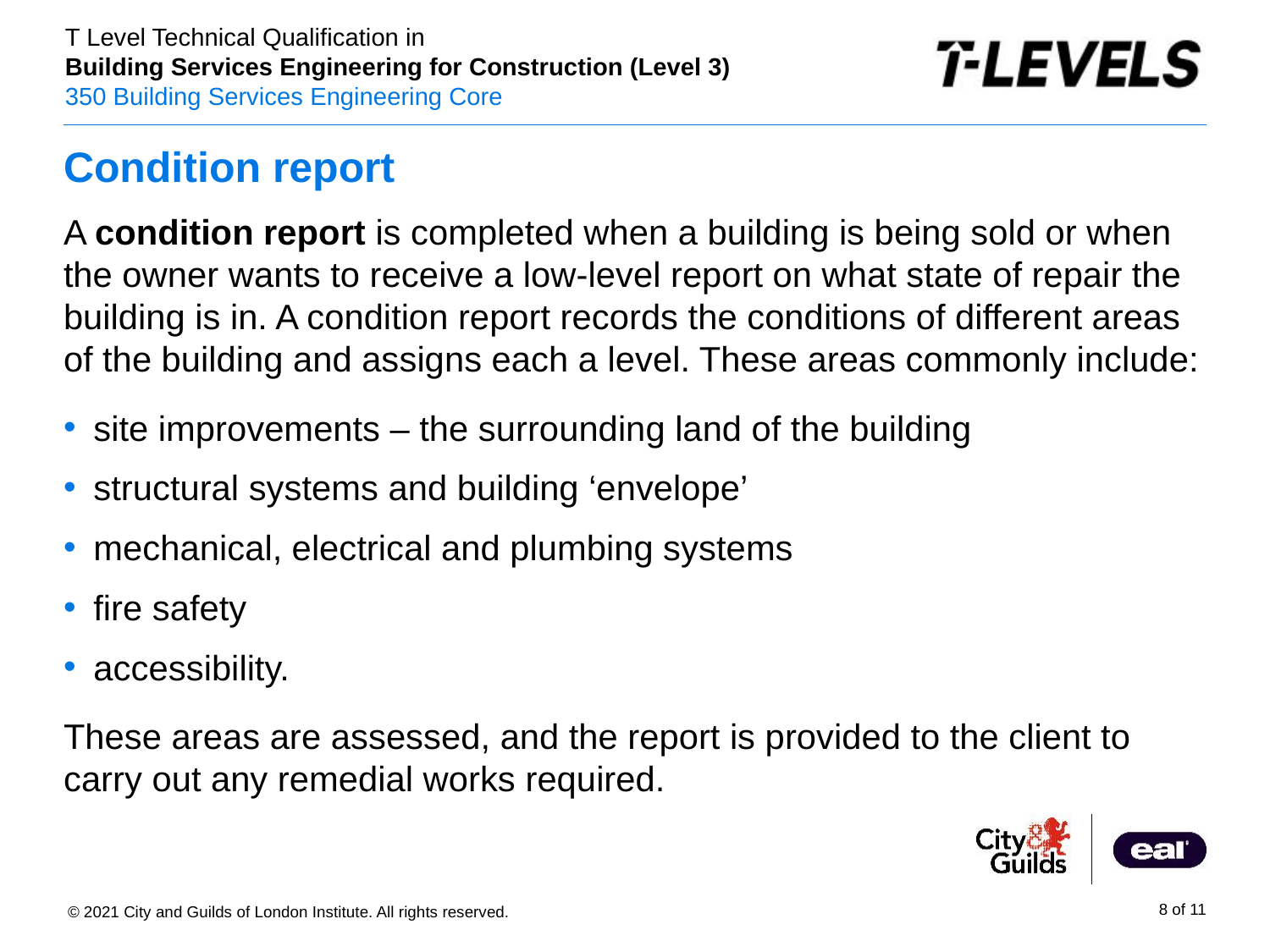

# Condition report
A condition report is completed when a building is being sold or when the owner wants to receive a low-level report on what state of repair the building is in. A condition report records the conditions of different areas of the building and assigns each a level. These areas commonly include:
site improvements – the surrounding land of the building
structural systems and building ‘envelope’
mechanical, electrical and plumbing systems
fire safety
accessibility.
These areas are assessed, and the report is provided to the client to carry out any remedial works required.